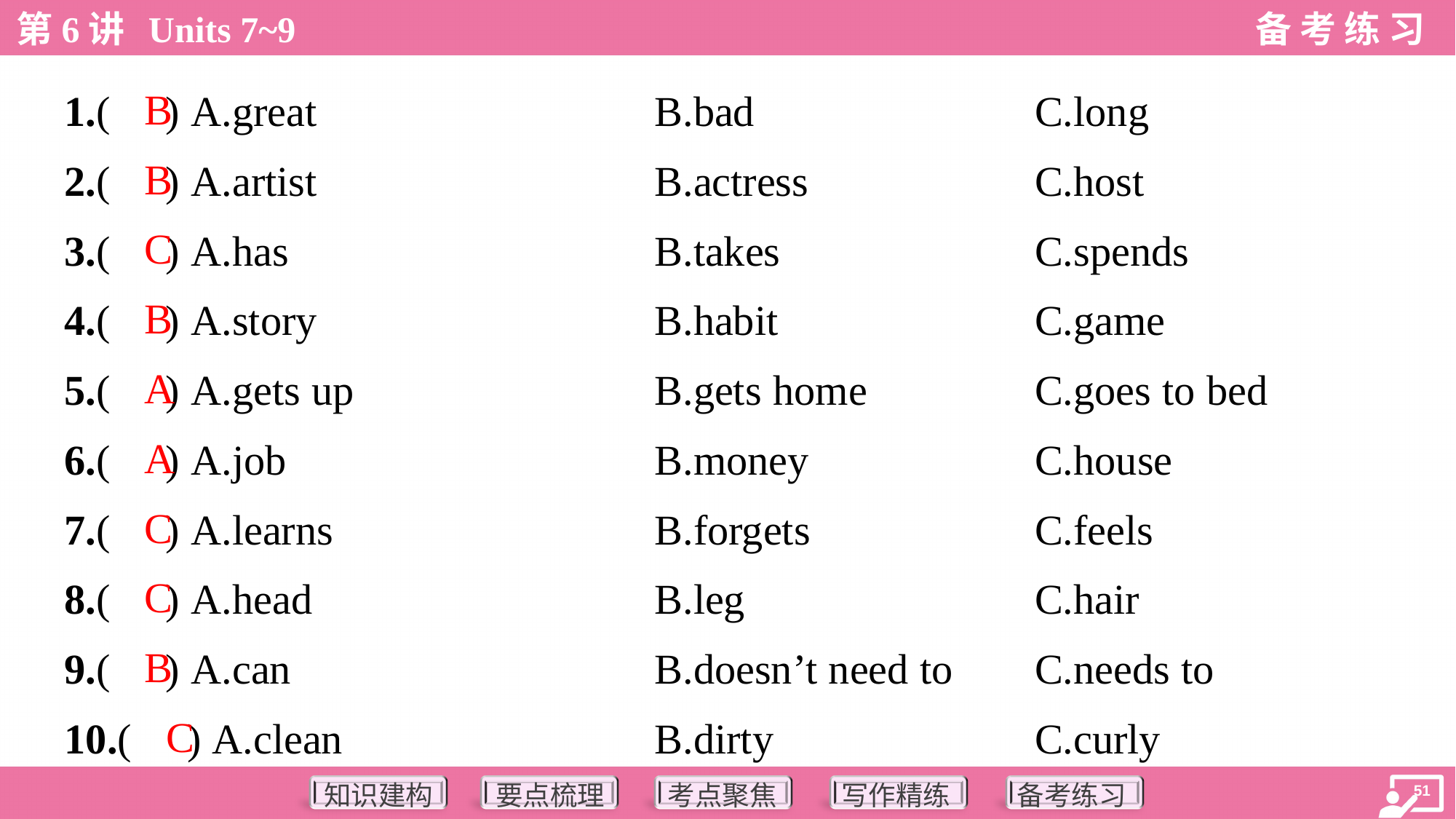

B
1.(     ) A.great	B.bad	C.long
B
2.(     ) A.artist	B.actress	C.host
C
3.(     ) A.has	B.takes	C.spends
B
4.(     ) A.story	B.habit	C.game
A
5.(     ) A.gets up	B.gets home	C.goes to bed
A
6.(     ) A.job	B.money	C.house
C
7.(     ) A.learns	B.forgets	C.feels
C
8.(     ) A.head	B.leg	C.hair
B
9.(     ) A.can	B.doesn’t need to	C.needs to
C
10.(     ) A.clean	B.dirty	C.curly